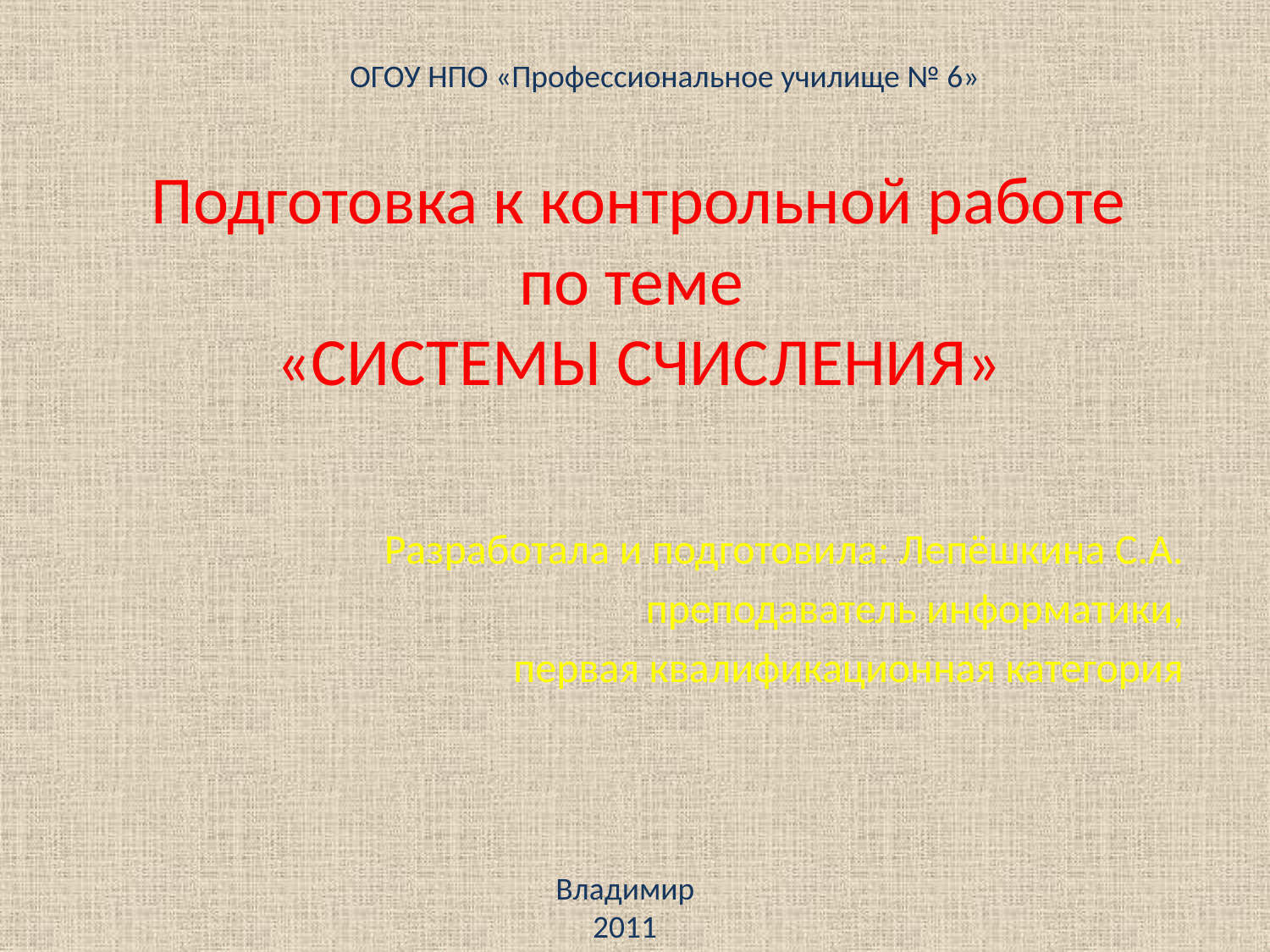

ОГОУ НПО «Профессиональное училище № 6»
# Подготовка к контрольной работе по теме «СИСТЕМЫ СЧИСЛЕНИЯ»
Разработала и подготовила: Лепёшкина С.А.
преподаватель информатики,
 первая квалификационная категория
Владимир
2011